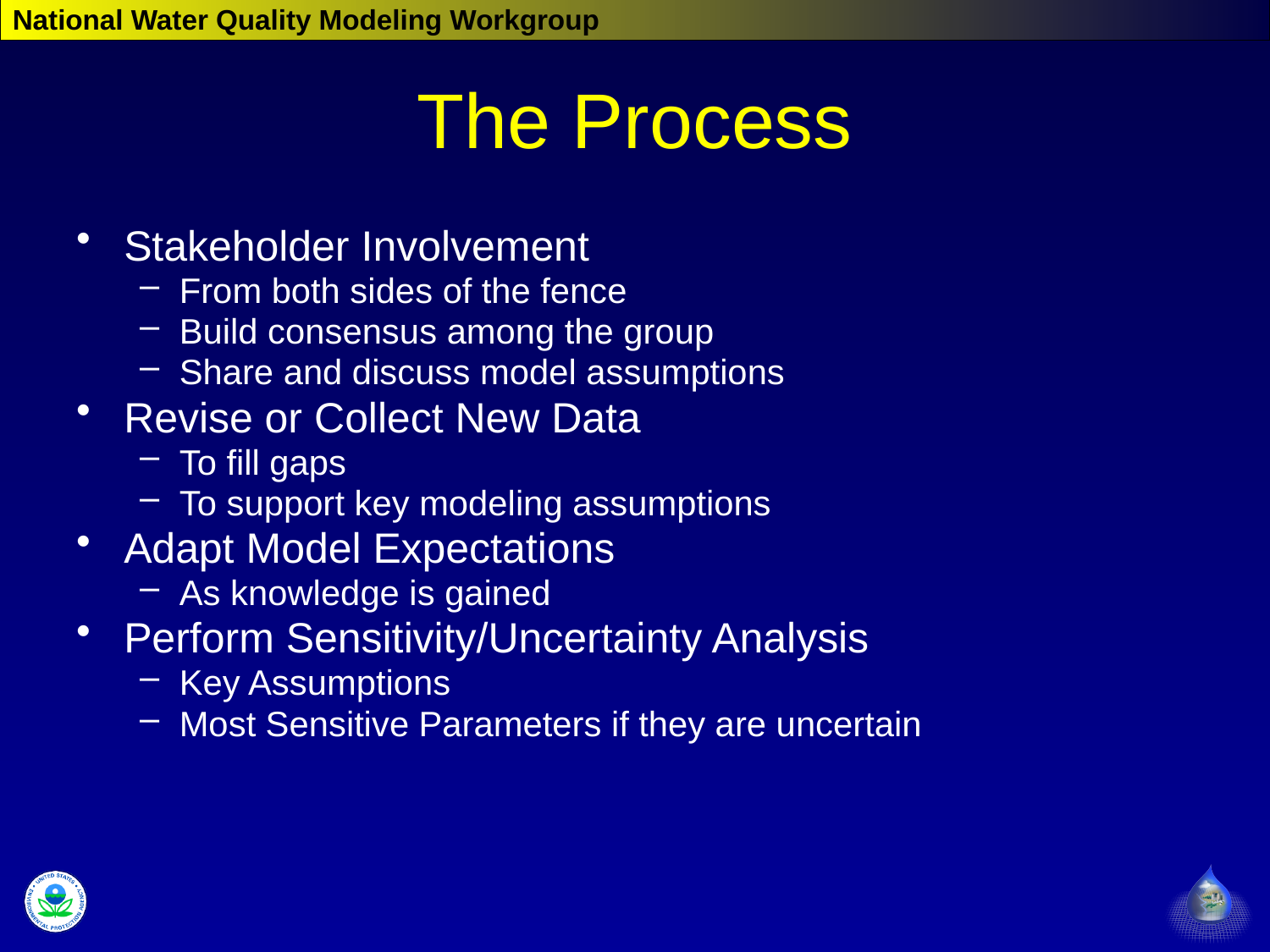

# The Process
Stakeholder Involvement
From both sides of the fence
Build consensus among the group
Share and discuss model assumptions
Revise or Collect New Data
To fill gaps
To support key modeling assumptions
Adapt Model Expectations
As knowledge is gained
Perform Sensitivity/Uncertainty Analysis
Key Assumptions
Most Sensitive Parameters if they are uncertain